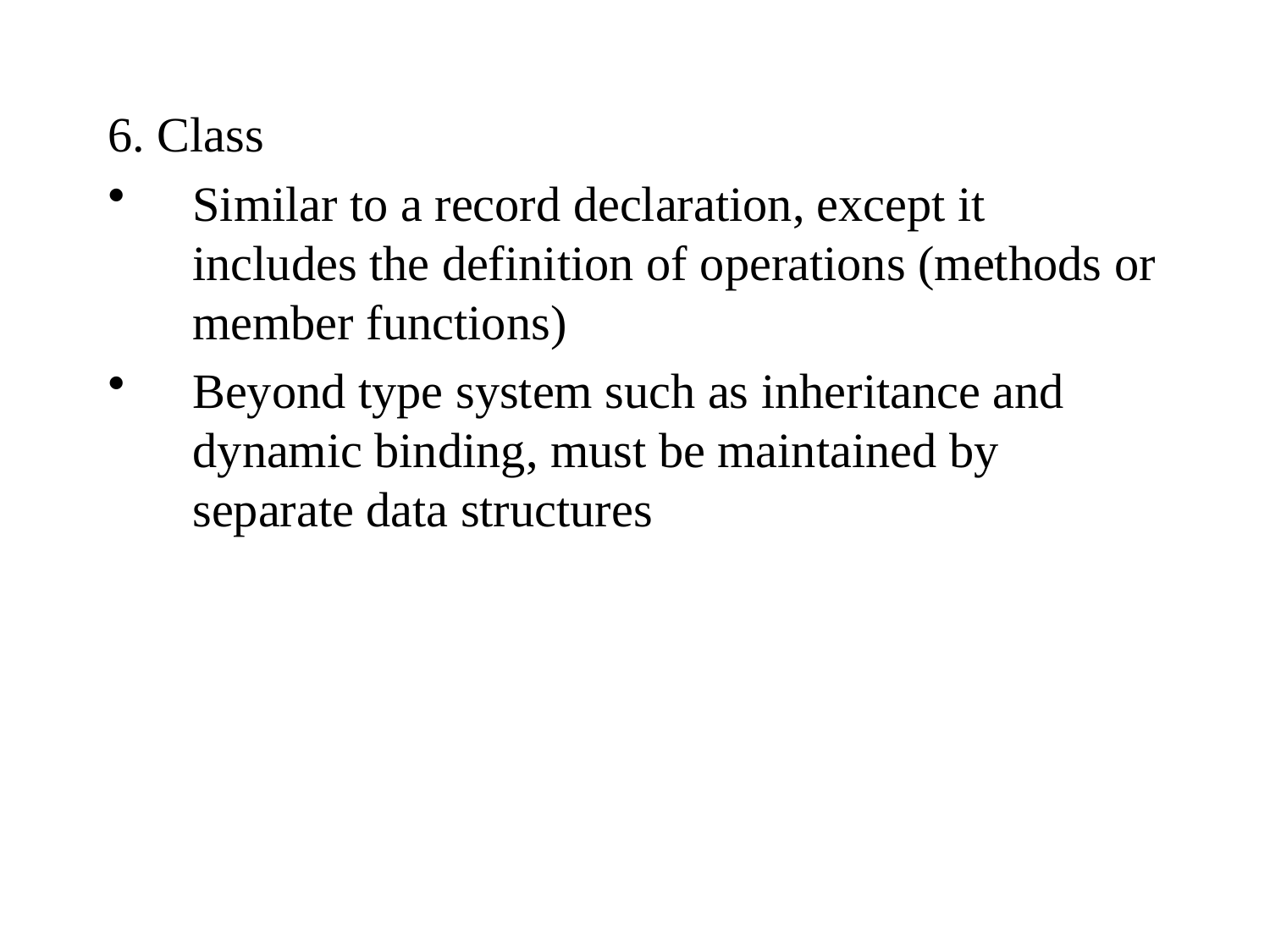

6. Class
Similar to a record declaration, except it includes the definition of operations (methods or member functions)
Beyond type system such as inheritance and dynamic binding, must be maintained by separate data structures